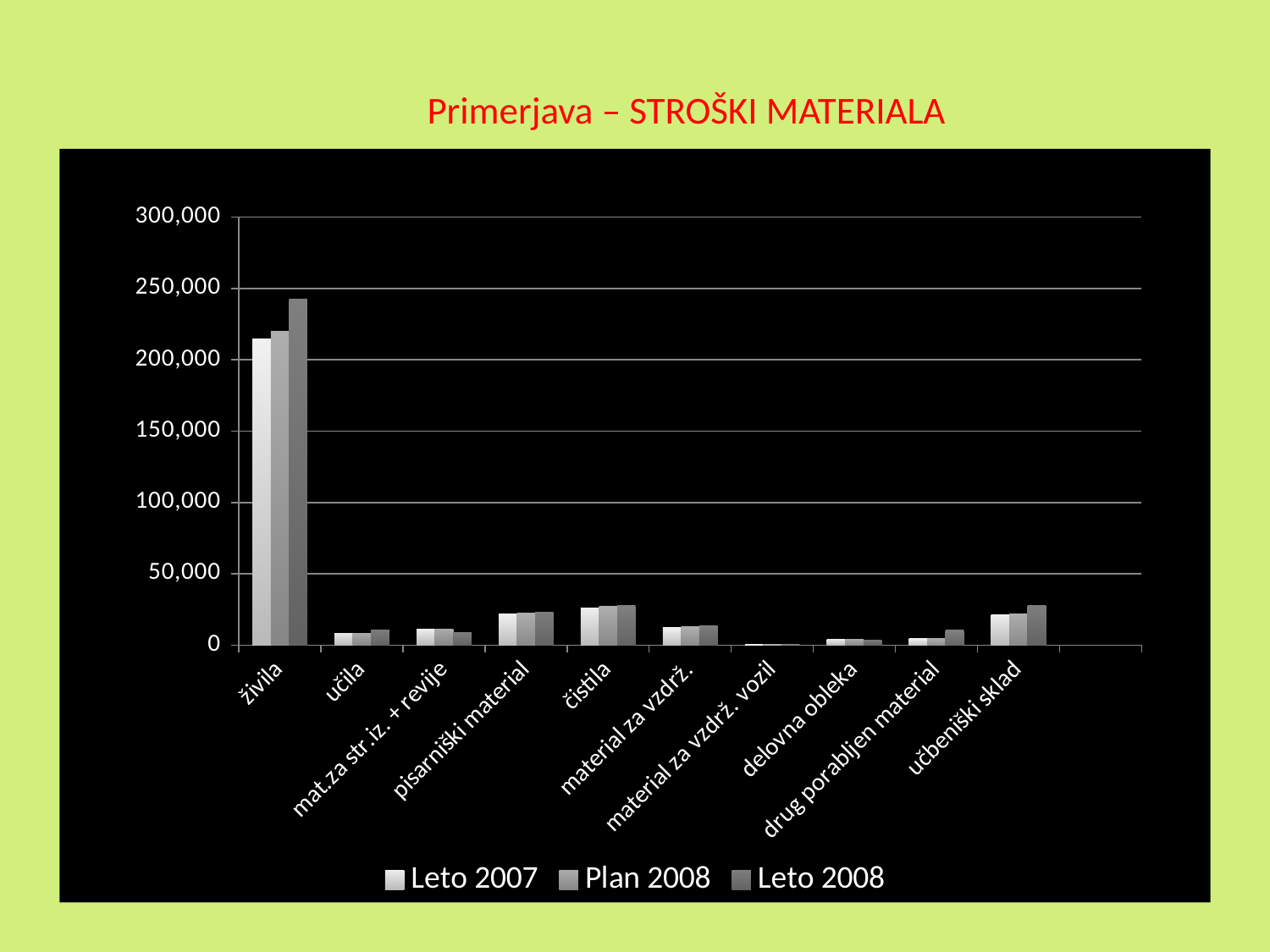

# Primerjava – STROŠKI MATERIALA

### Chart

| Category | Leto 2007 | Plan 2008 | Leto 2008 |
|---|---|---|---|
| živila | 214393.18 | 219967.4 | 242668.71 |
| učila | 8197.92 | 8411.07 | 10777.97 |
| mat.za str.iz. + revije | 11042.31 | 11329.41 | 8693.86 |
| pisarniški material | 22055.87 | 22629.32 | 22975.0 |
| čistila | 26192.35 | 26873.35 | 27554.54 |
| material za vzdrž. | 12577.41 | 12904.42 | 13515.0 |
| material za vzdrž. vozil | 389.18 | 399.3 | 469.09 |
| delovna obleka | 4133.44 | 4240.91 | 3629.32 |
| drug porabljen material | 4424.81 | 4539.86 | 10270.39 |
| učbeniški sklad | 21484.33 | 22042.92 | 27946.07 |